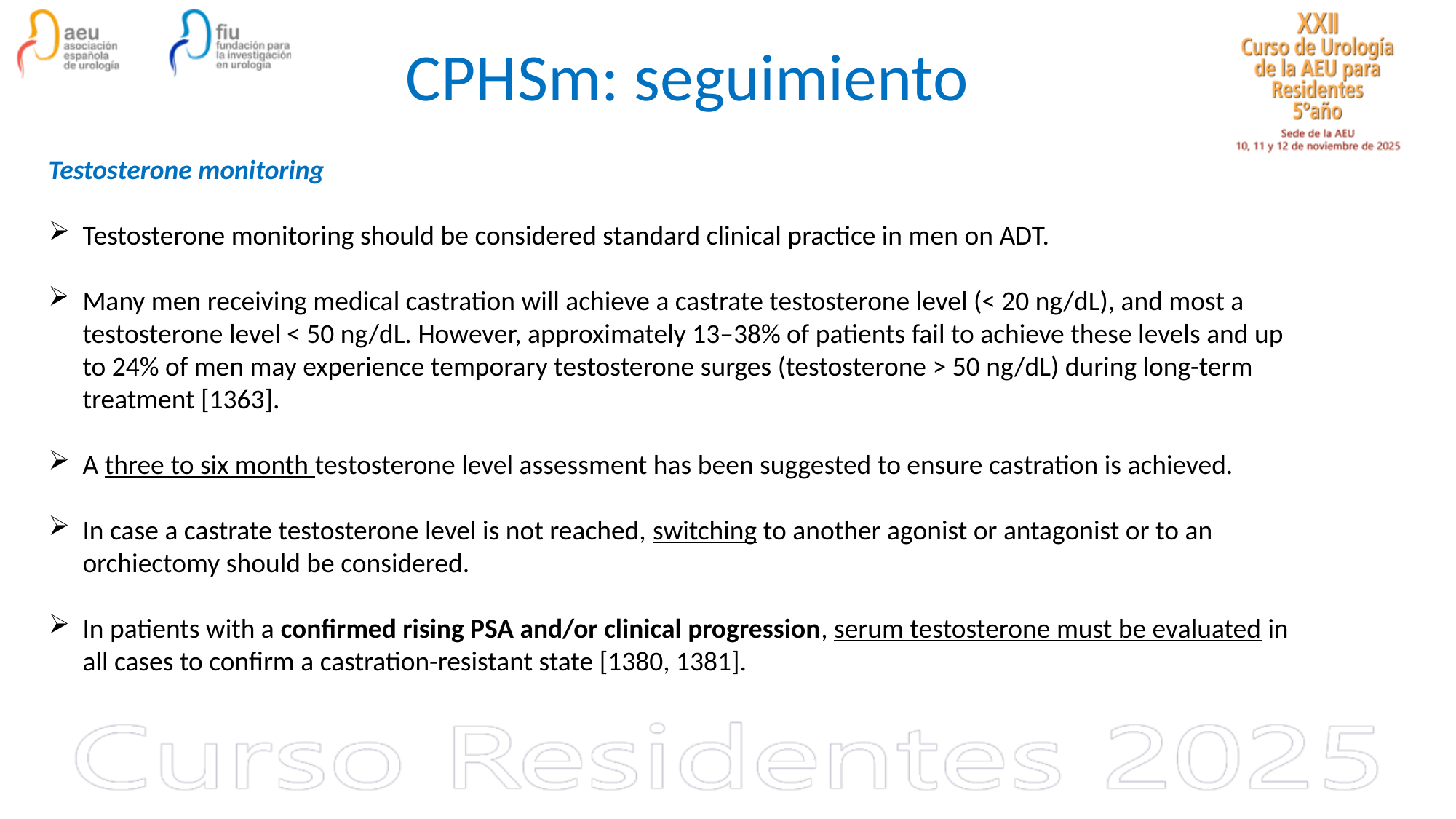

# CPHSm: seguimiento
Testosterone monitoring

Testosterone monitoring should be considered standard clinical practice in men on ADT.

Many men receiving medical castration will achieve a castrate testosterone level (< 20 ng/dL), and most a testosterone level < 50 ng/dL. However, approximately 13–38% of patients fail to achieve these levels and up to 24% of men may experience temporary testosterone surges (testosterone > 50 ng/dL) during long-term treatment [1363].

A three to six month testosterone level assessment has been suggested to ensure castration is achieved.

In case a castrate testosterone level is not reached, switching to another agonist or antagonist or to an orchiectomy should be considered.

In patients with a confirmed rising PSA and/or clinical progression, serum testosterone must be evaluated in all cases to confirm a castration-resistant state [1380, 1381].